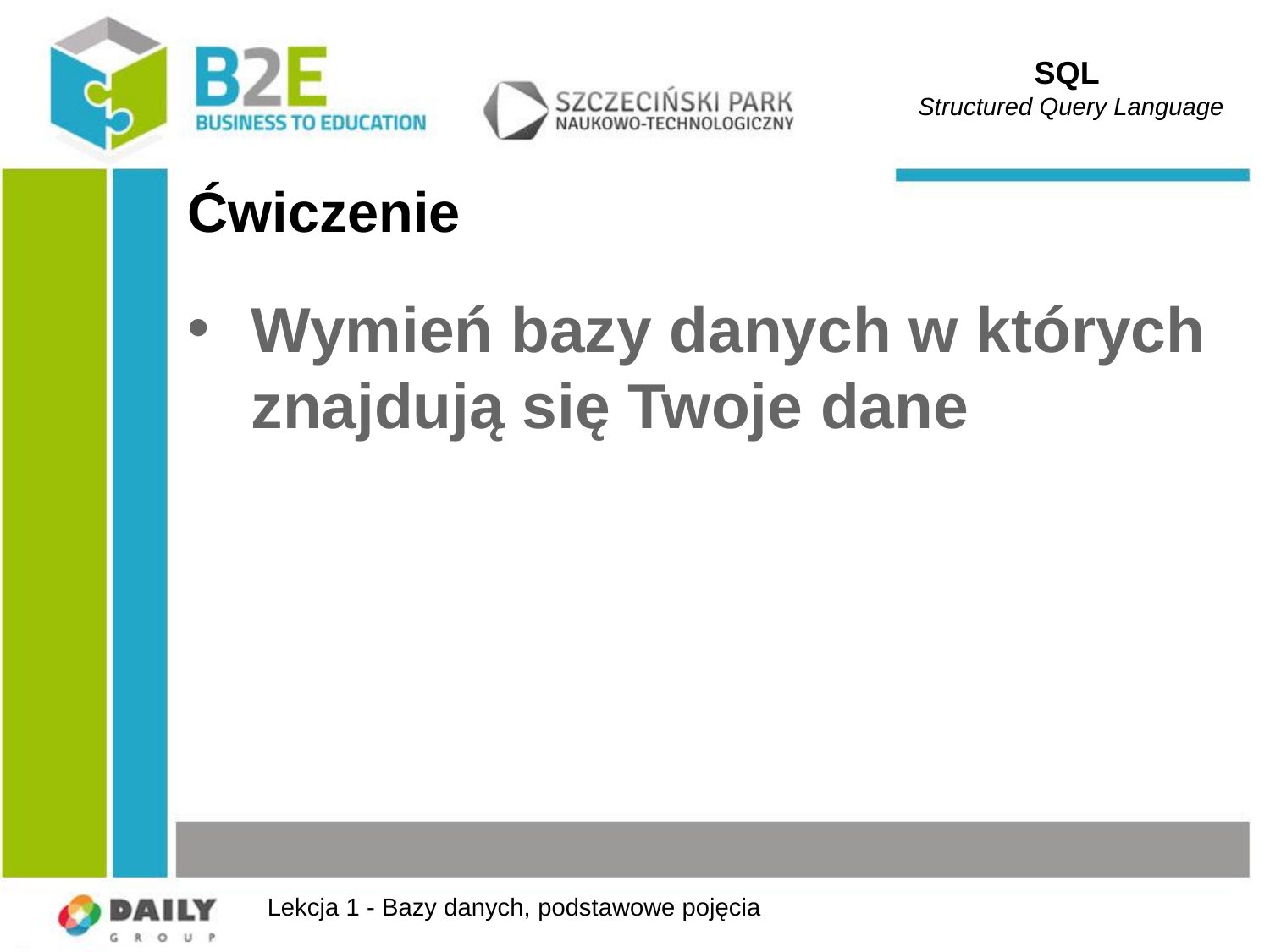

SQL
Structured Query Language
# Ćwiczenie
Wymień bazy danych w których znajdują się Twoje dane
Lekcja 1 - Bazy danych, podstawowe pojęcia